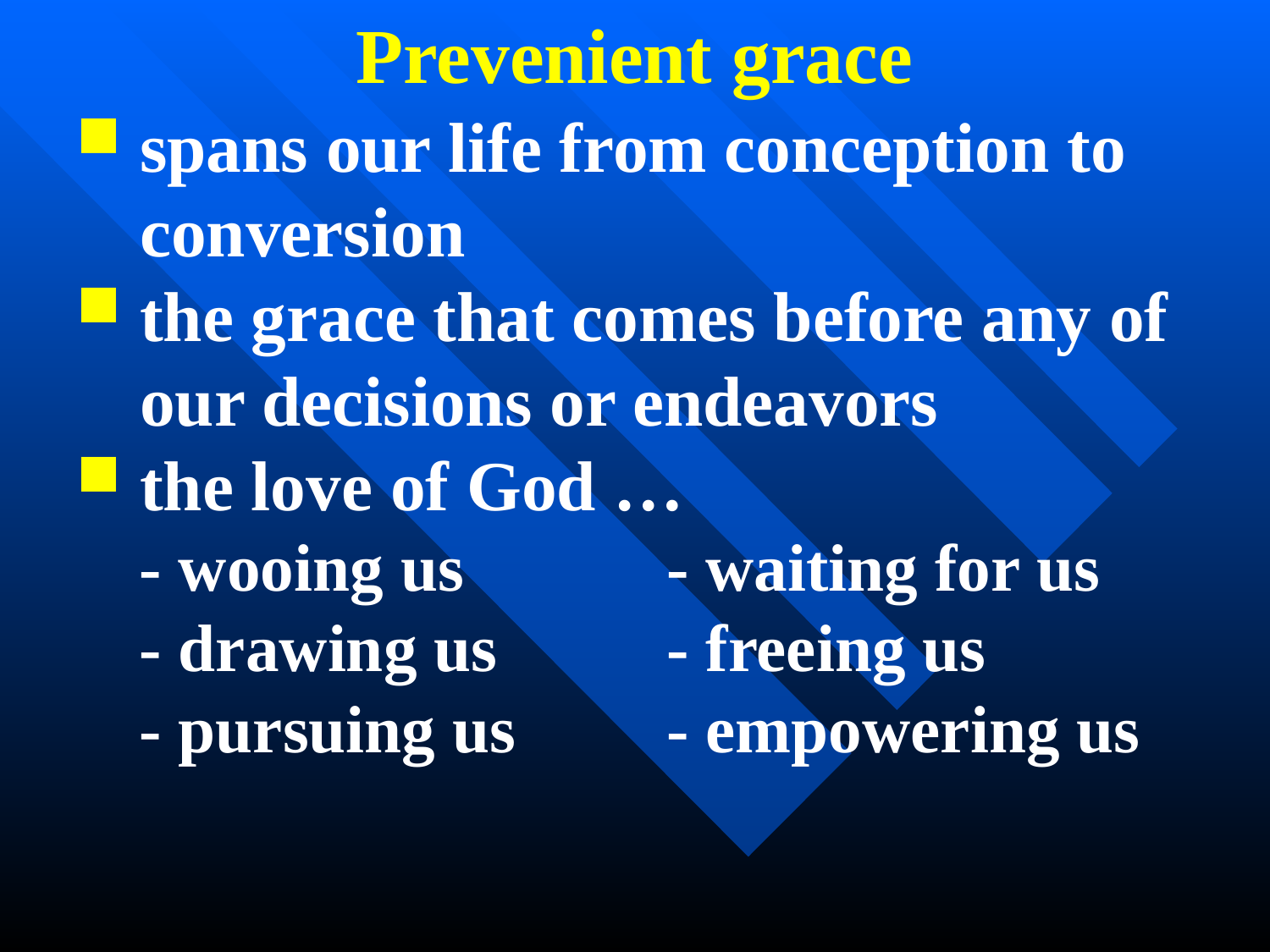

Prevenient grace
spans our life from conception to conversion
the grace that comes before any of our decisions or endeavors
the love of God …
- wooing us
- drawing us
- pursuing us
- waiting for us
- freeing us
- empowering us